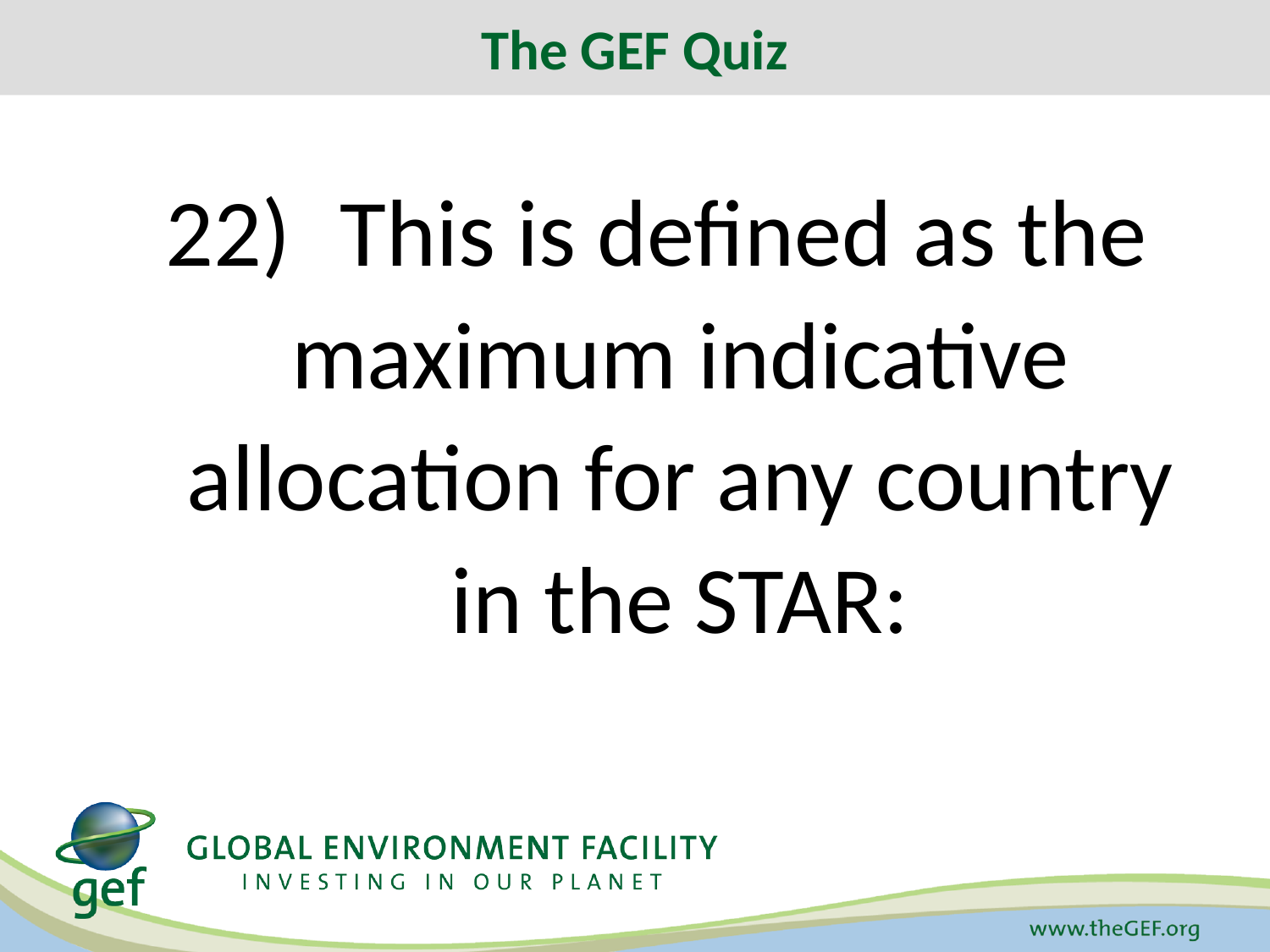

The GEF Quiz
# 22)	This is defined as the maximum indicative allocation for any country in the STAR: